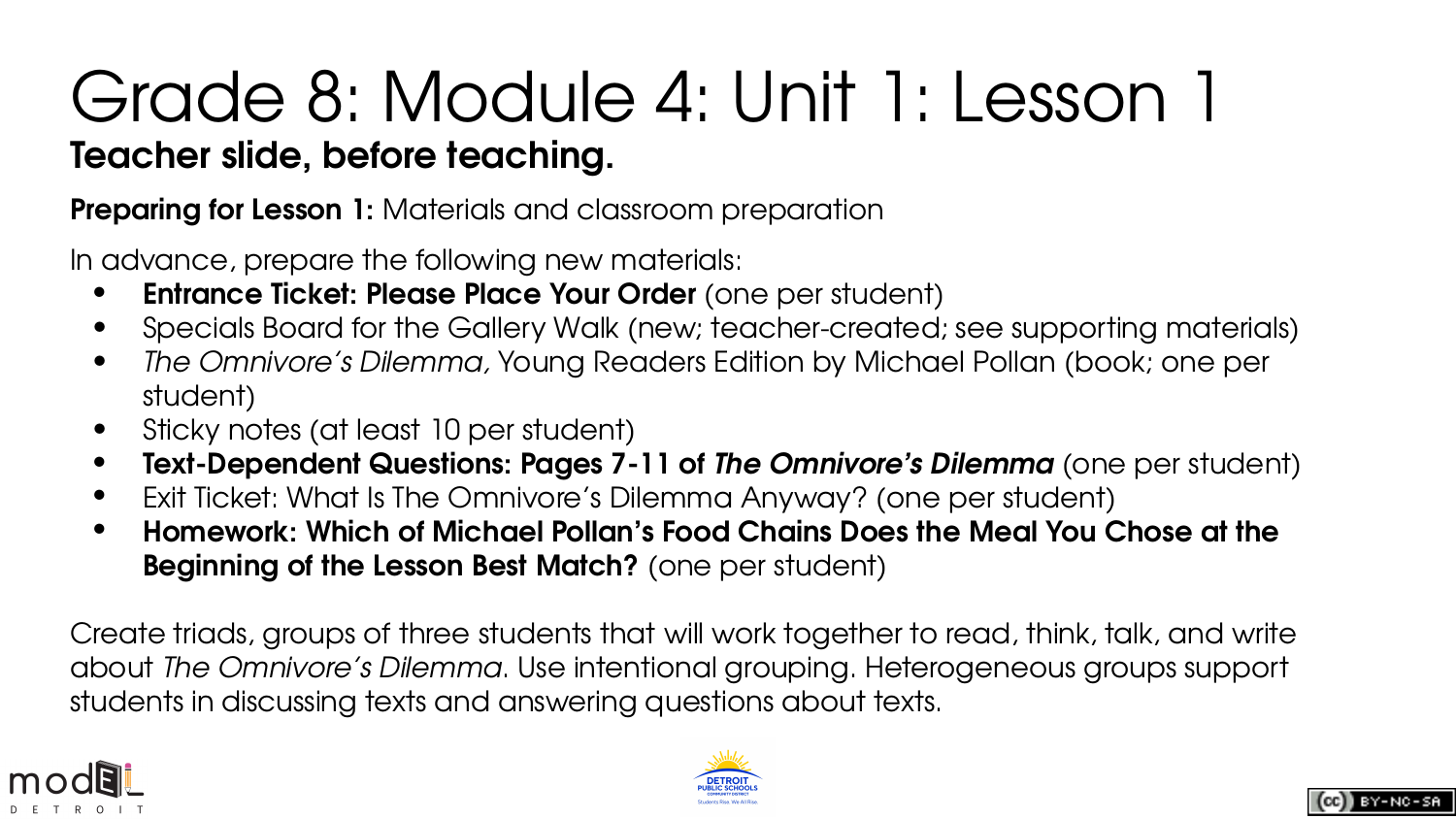

# Grade 8: Module 4: Unit 1: Lesson 1
Teacher slide, before teaching.

Preparing for Lesson 1: Materials and classroom preparation
In advance, prepare the following new materials:
Entrance Ticket: Please Place Your Order (one per student)
Specials Board for the Gallery Walk (new; teacher-created; see supporting materials)
The Omnivore’s Dilemma, Young Readers Edition by Michael Pollan (book; one per student)
Sticky notes (at least 10 per student)
Text-Dependent Questions: Pages 7-11 of The Omnivore’s Dilemma (one per student)
Exit Ticket: What Is The Omnivore’s Dilemma Anyway? (one per student)
Homework: Which of Michael Pollan’s Food Chains Does the Meal You Chose at the Beginning of the Lesson Best Match? (one per student)

Create triads, groups of three students that will work together to read, think, talk, and write about The Omnivore’s Dilemma. Use intentional grouping. Heterogeneous groups support students in discussing texts and answering questions about texts.